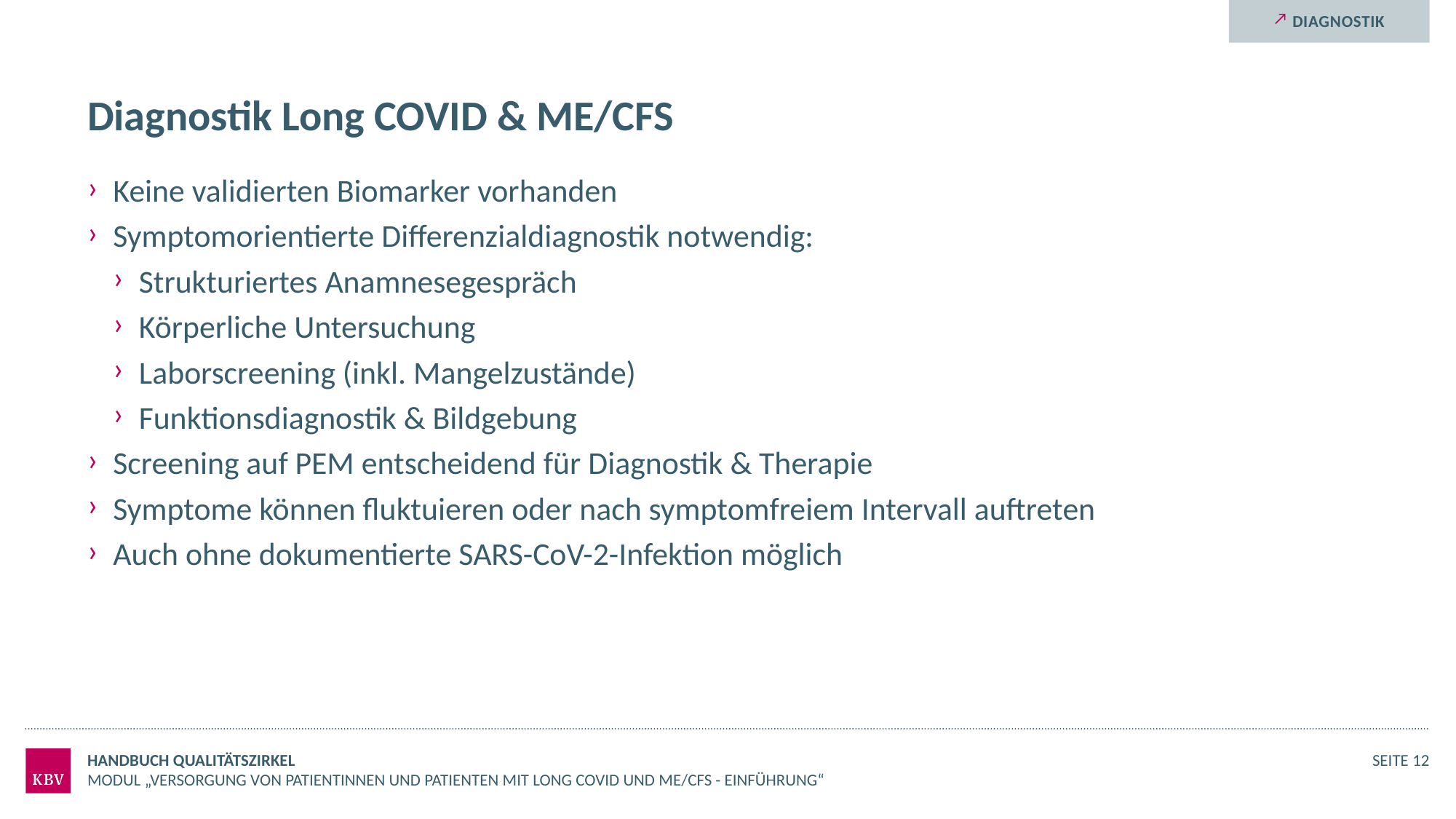

Diagnostik
# Diagnostik Long COVID & ME/CFS
Keine validierten Biomarker vorhanden
Symptomorientierte Differenzialdiagnostik notwendig:
Strukturiertes Anamnesegespräch
Körperliche Untersuchung
Laborscreening (inkl. Mangelzustände)
Funktionsdiagnostik & Bildgebung
Screening auf PEM entscheidend für Diagnostik & Therapie
Symptome können fluktuieren oder nach symptomfreiem Intervall auftreten
Auch ohne dokumentierte SARS-CoV-2-Infektion möglich
Handbuch Qualitätszirkel
Seite 12
Modul „Versorgung von Patientinnen und Patienten mit Long COVID und ME/CFS - Einführung“